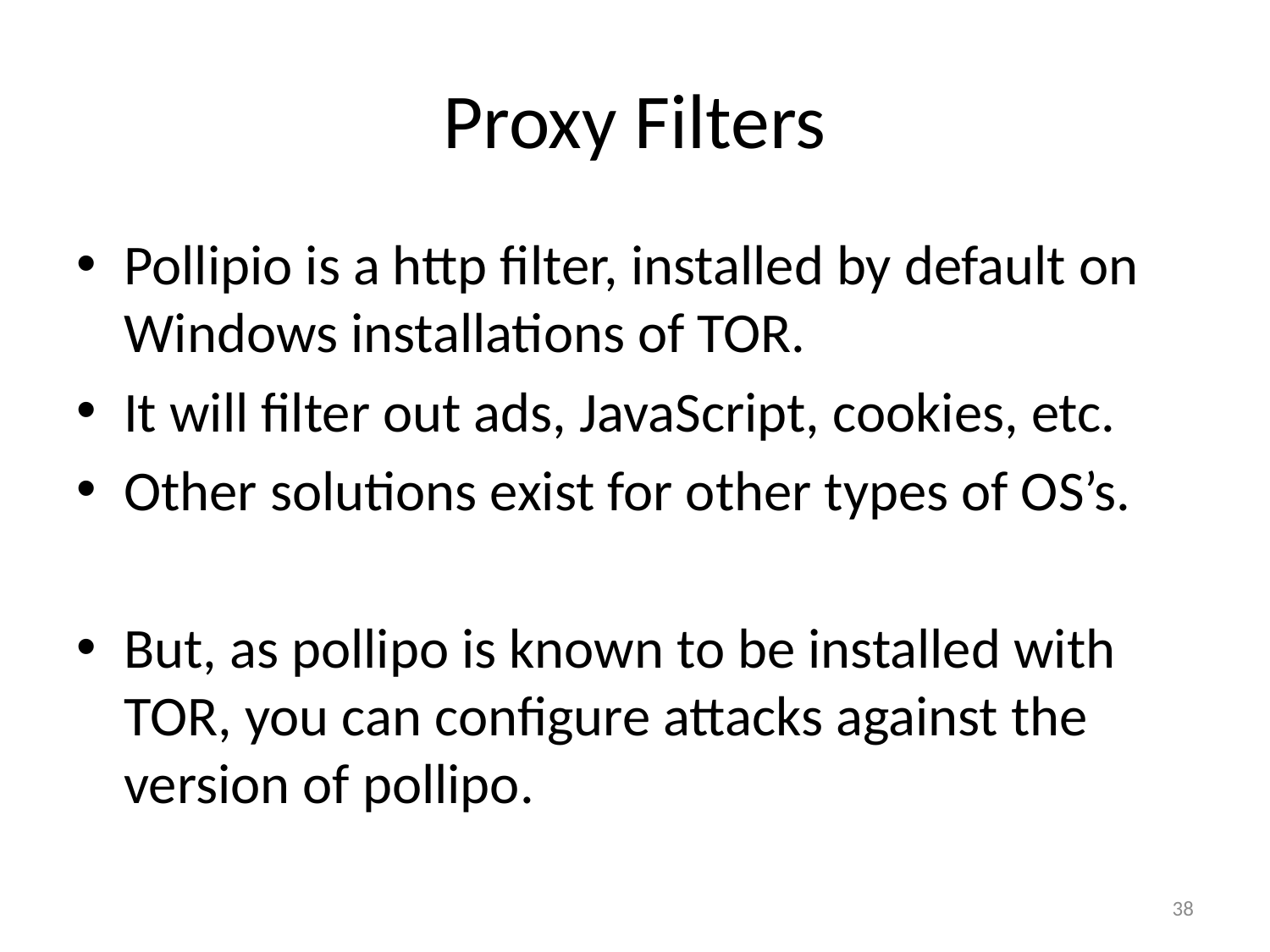

# Proxy Filters
Pollipio is a http filter, installed by default on Windows installations of TOR.
It will filter out ads, JavaScript, cookies, etc.
Other solutions exist for other types of OS’s.

But, as pollipo is known to be installed with TOR, you can configure attacks against the version of pollipo.
38